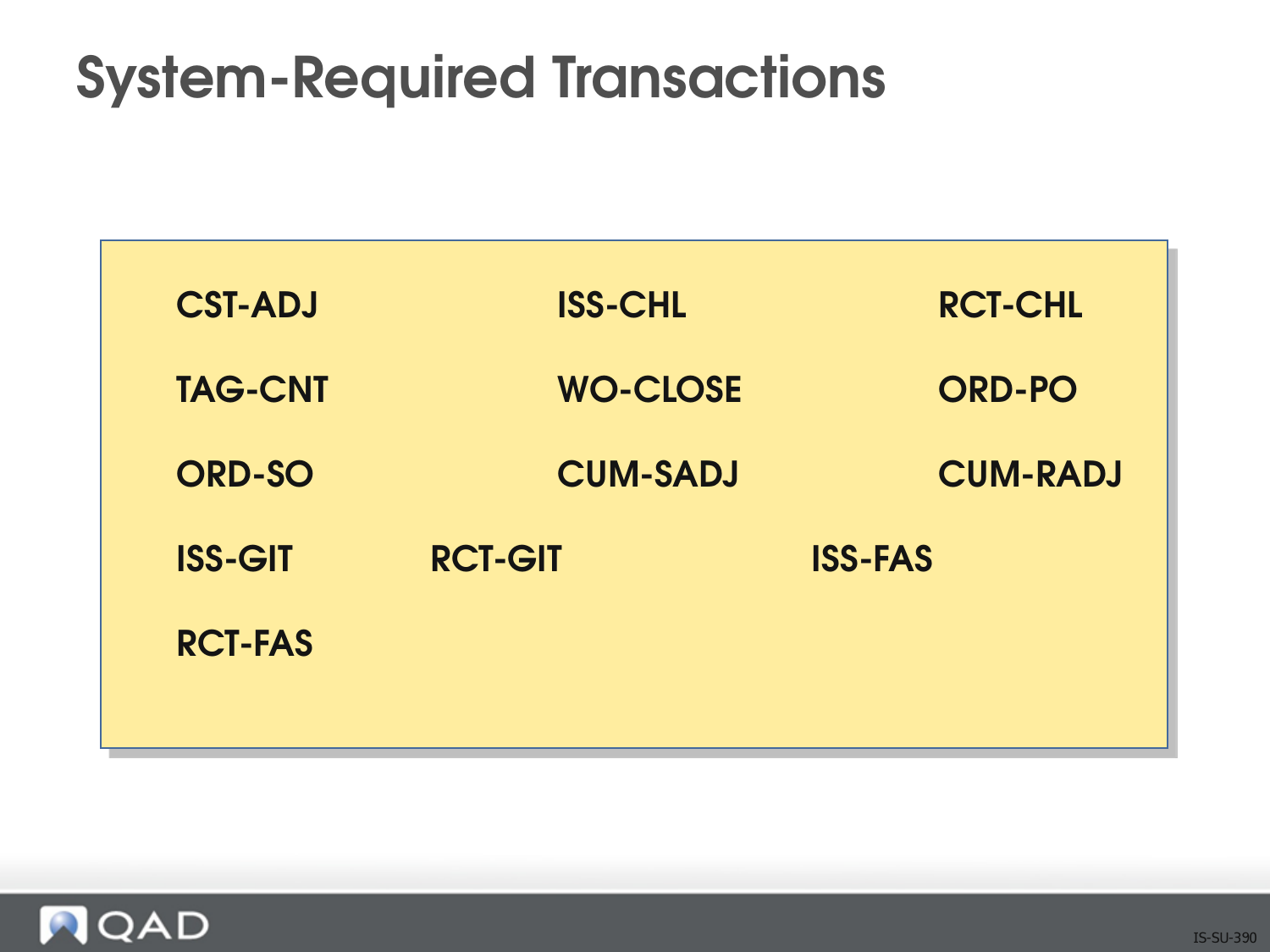

# System-Required Transactions
CST-ADJ	        	ISS-CHL		RCT-CHL

TAG-CNT		WO-CLOSE		ORD-PO

ORD-SO		CUM-SADJ		CUM-RADJ

ISS-GIT		RCT-GIT		ISS-FAS

RCT-FAS

IS-SU-390